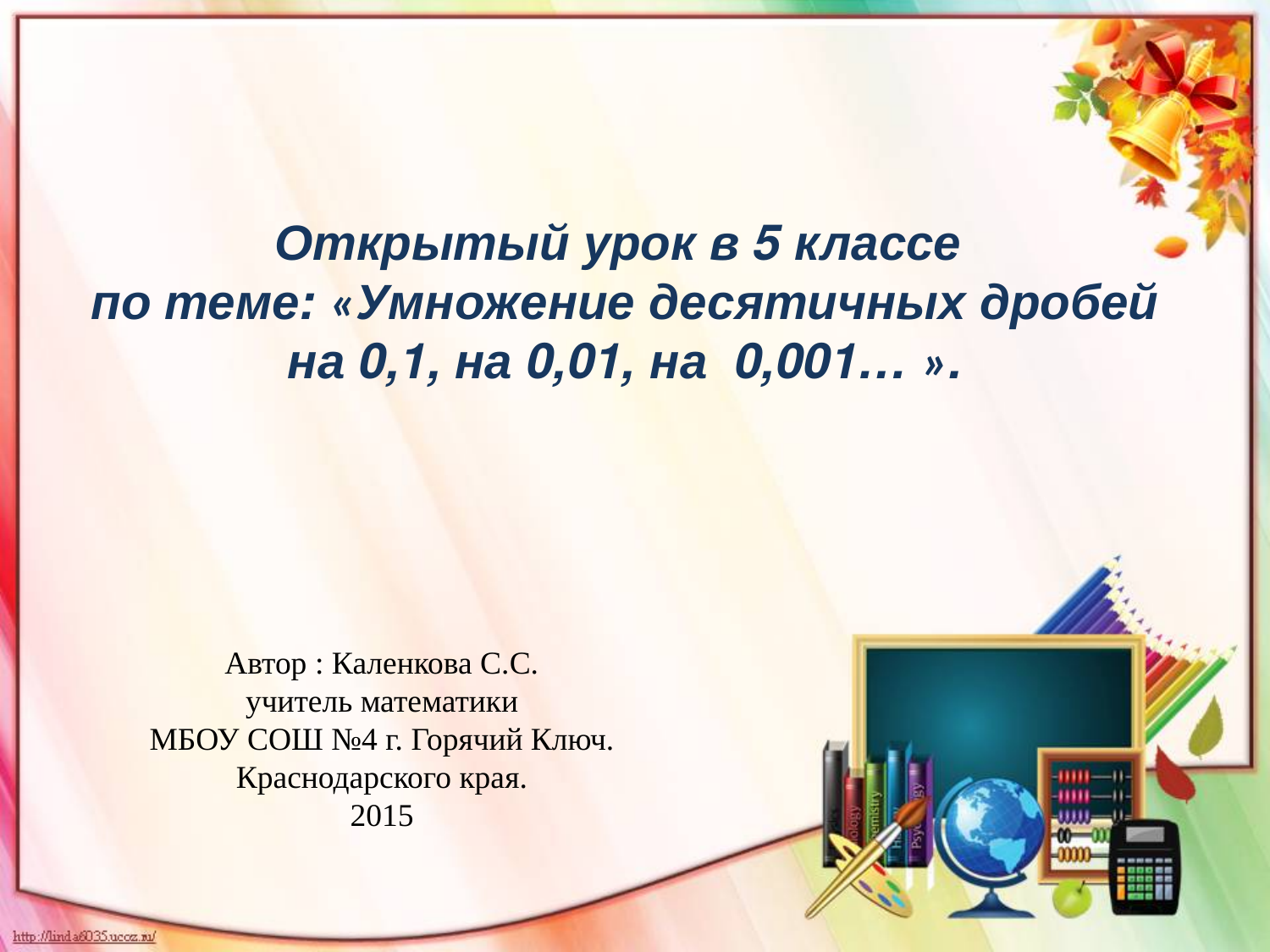

Открытый урок в 5 классе
по теме: «Умножение десятичных дробей на 0,1, на 0,01, на  0,001… ».

Автор : Каленкова С.С.
учитель математики
МБОУ СОШ №4 г. Горячий Ключ.
Краснодарского края.
2015